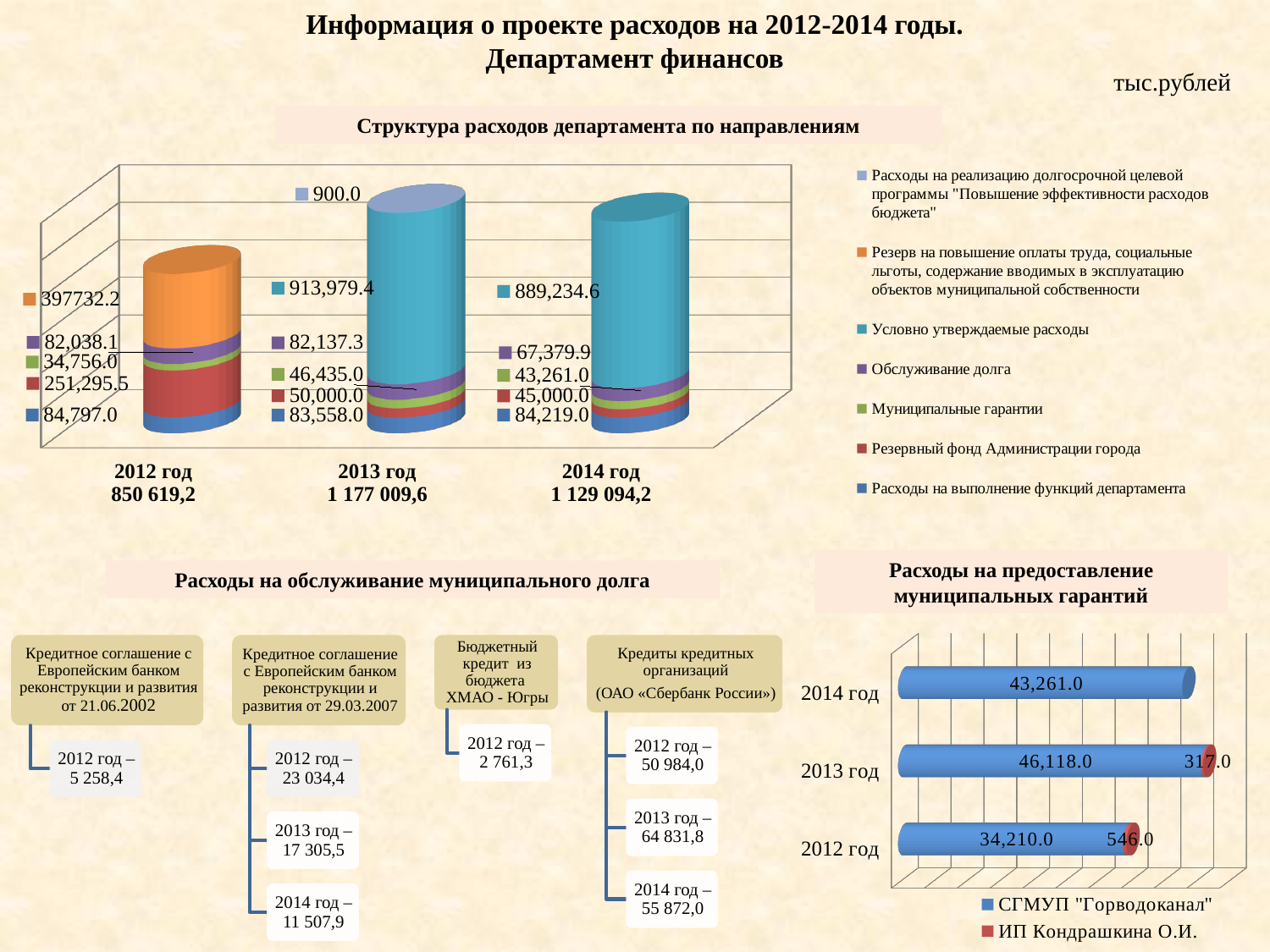

Информация о проекте расходов на 2012-2014 годы.
Департамент финансов
тыс.рублей
Структура расходов департамента по направлениям

[unsupported chart]

Расходы на предоставление муниципальных гарантий
Расходы на обслуживание муниципального долга

[unsupported chart]

Кредитное соглашение с Европейским банком реконструкции и развития от 21.06.2002
2012 год – 5 258,4
Кредитное соглашение с Европейским банком реконструкции и развития от 29.03.2007
2012 год – 23 034,4
2013 год – 17 305,5
2014 год – 11 507,9
Бюджетный кредит  из бюджета  ХМАО - Югры
2012 год – 2 761,3
Кредиты кредитных организаций
(ОАО «Сбербанк России»)
2012 год – 50 984,0
2013 год – 64 831,8
2014 год – 55 872,0